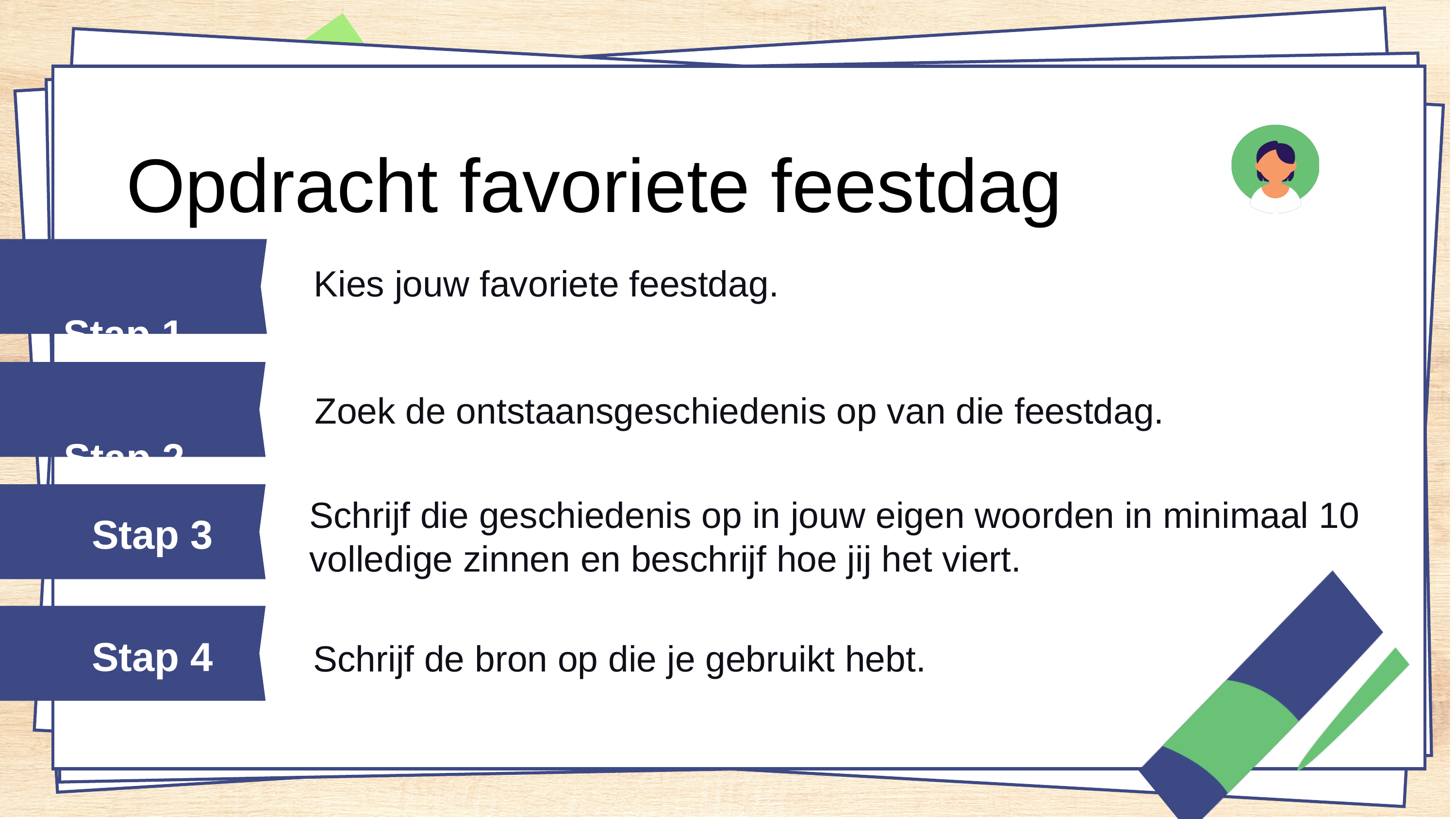

Opdracht favoriete feestdag

Kies jouw favoriete feestdag.
	Stap 1

	Stap 2

Zoek de ontstaansgeschiedenis op van die feestdag.

	Schrijf die geschiedenis op in jouw eigen woorden in minimaal 10 	volledige zinnen en beschrijf hoe jij het viert.

Stap 3

Schrijf de bron op die je gebruikt hebt.
Stap 4